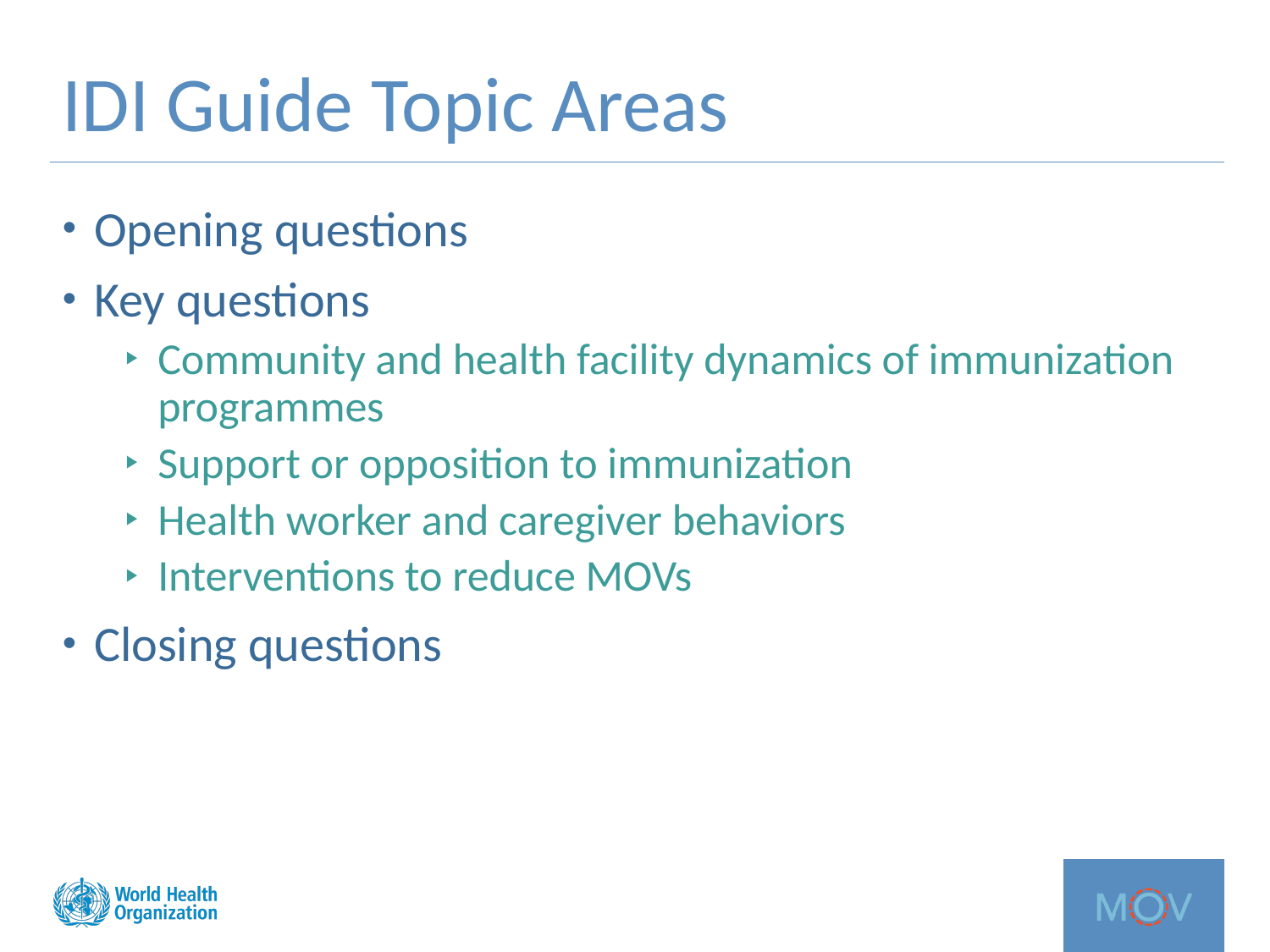

# IDI Guide Topic Areas
Opening questions
Key questions
Community and health facility dynamics of immunization programmes
Support or opposition to immunization
Health worker and caregiver behaviors
Interventions to reduce MOVs
Closing questions